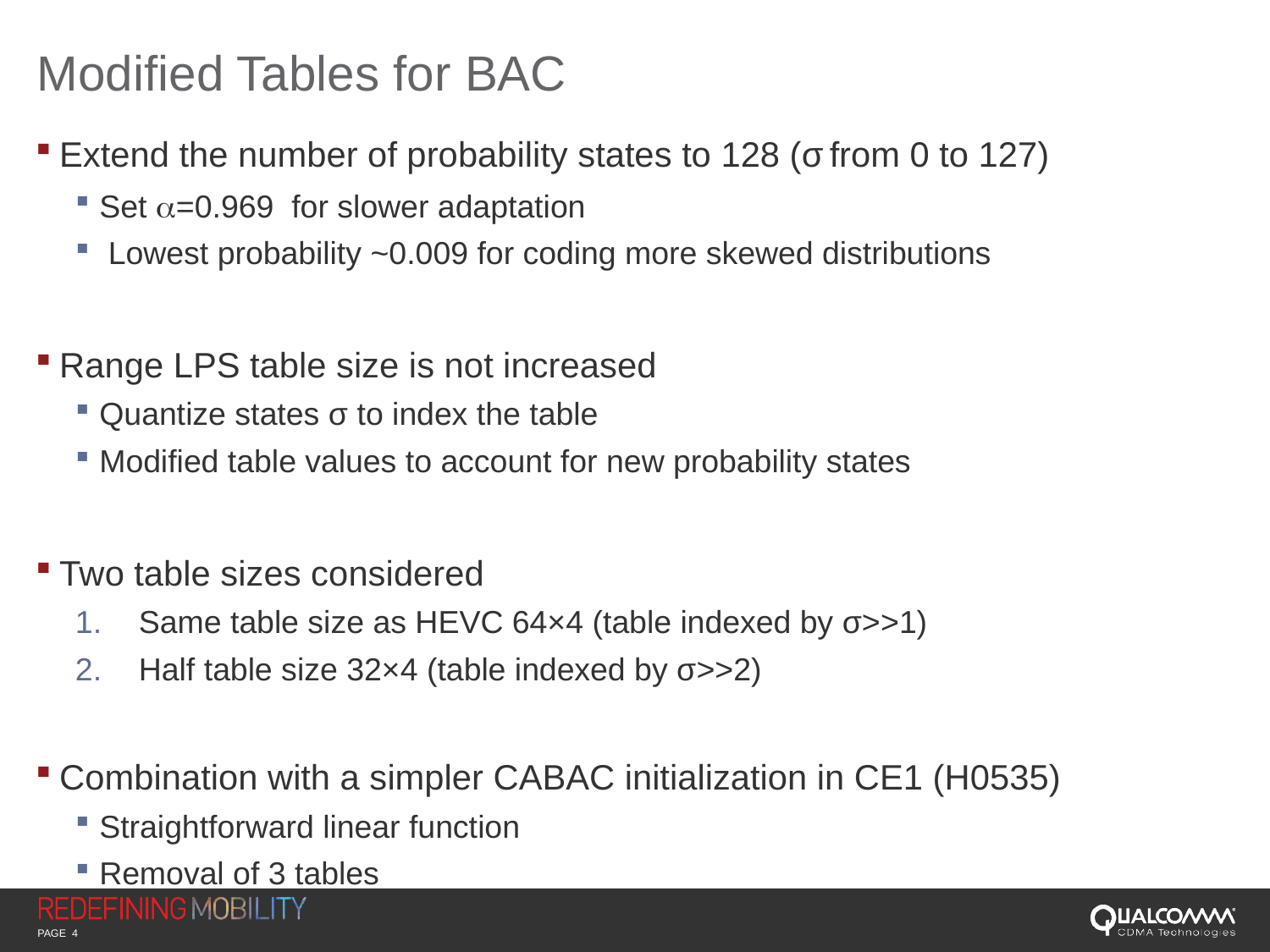

# Modified Tables for BAC
Extend the number of probability states to 128 (σ from 0 to 127)
Set α=0.969  for slower adaptation
 Lowest probability ~0.009 for coding more skewed distributions

Range LPS table size is not increased
Quantize states σ to index the table
Modified table values to account for new probability states

Two table sizes considered
Same table size as HEVC 64×4 (table indexed by σ>>1)
Half table size 32×4 (table indexed by σ>>2)

Combination with a simpler CABAC initialization in CE1 (H0535)
Straightforward linear function
Removal of 3 tables